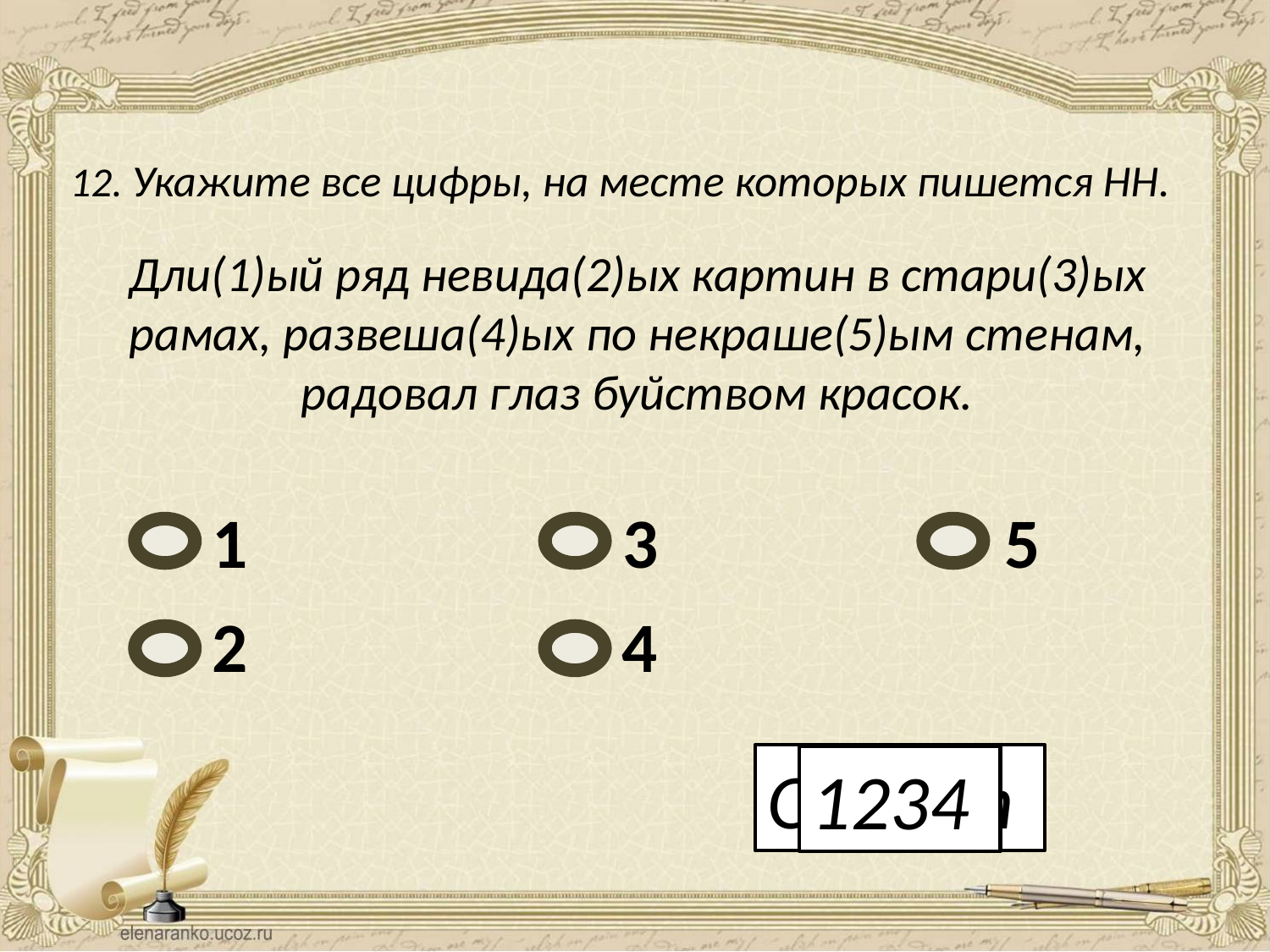

12. Укажите все цифры, на месте которых пишется НН.
Дли(1)ый ряд невида(2)ых картин в стари(3)ых рамах, развеша(4)ых по некраше(5)ым стенам, радовал глаз буйством красок.
1
3
5

2
4

Ответ
1234